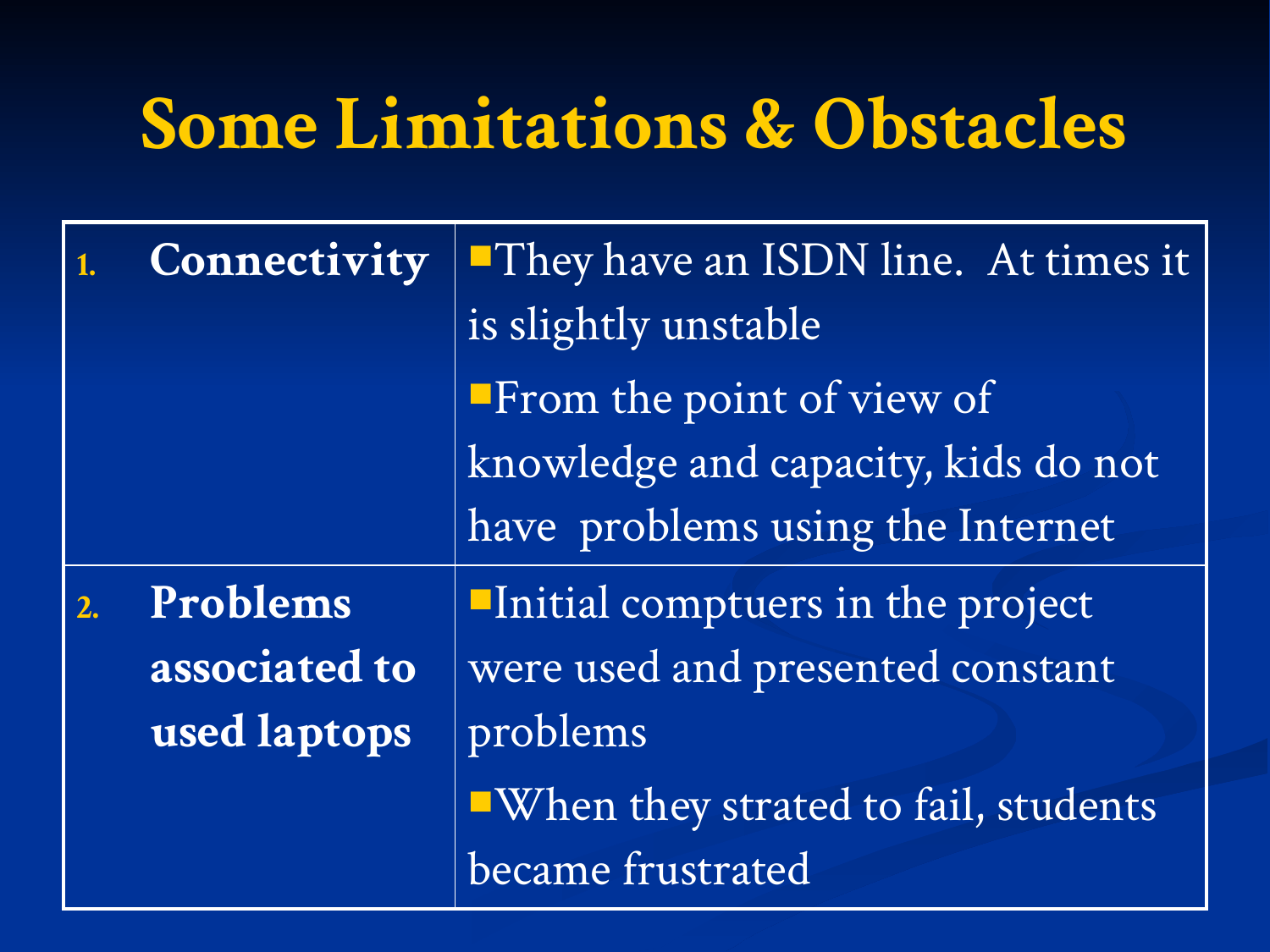

# Some Limitations & Obstacles
| Connectivity | They have an ISDN line. At times it is slightly unstable From the point of view of knowledge and capacity, kids do not have problems using the Internet |
| --- | --- |
| Problems associated to used laptops | Initial comptuers in the project were used and presented constant problems When they strated to fail, students became frustrated |